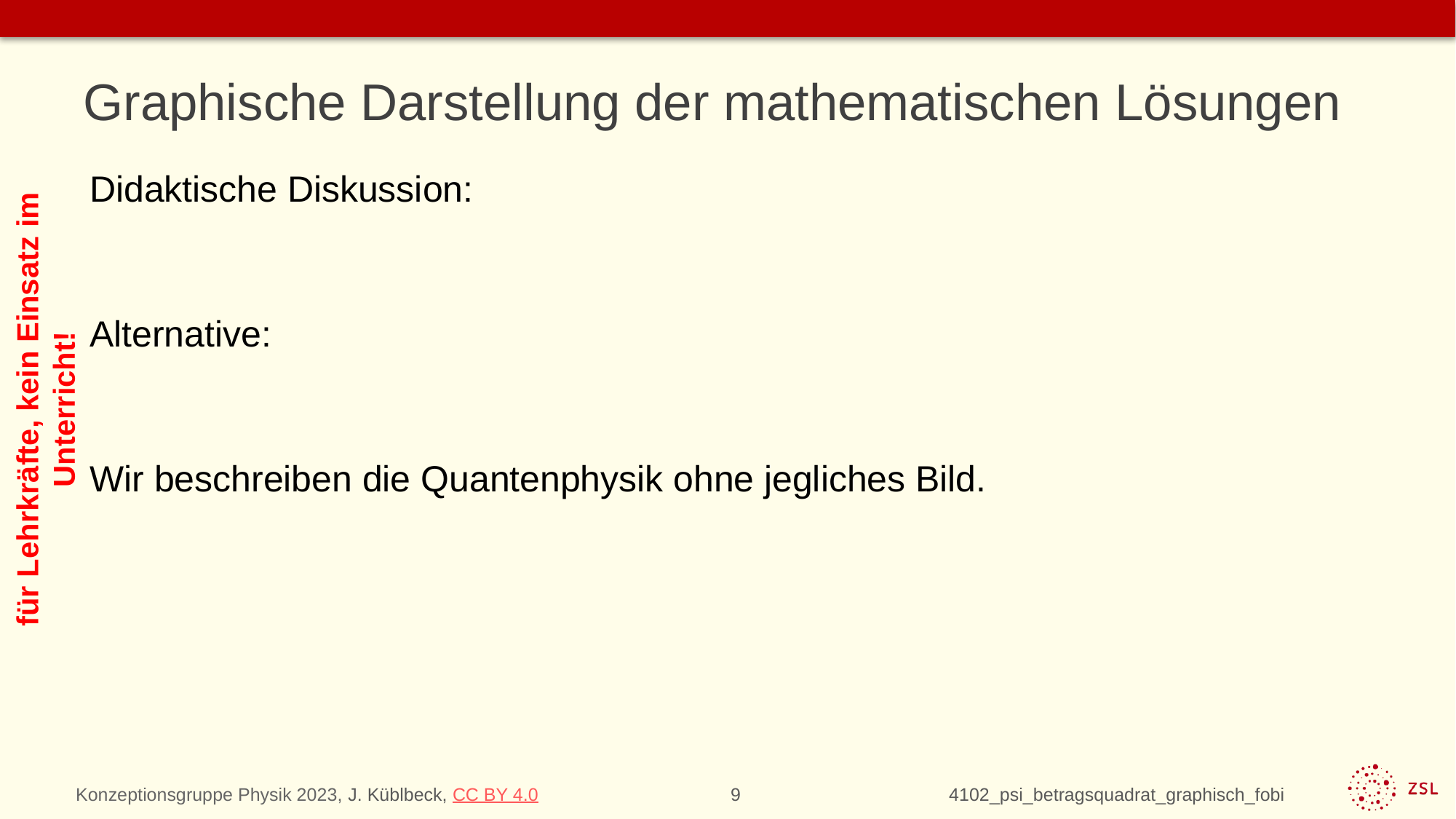

# Graphische Darstellung der mathematischen Lösungen
für Lehrkräfte, kein Einsatz im Unterricht!
Didaktische Diskussion:

Alternative:

Wir beschreiben die Quantenphysik ohne jegliches Bild.